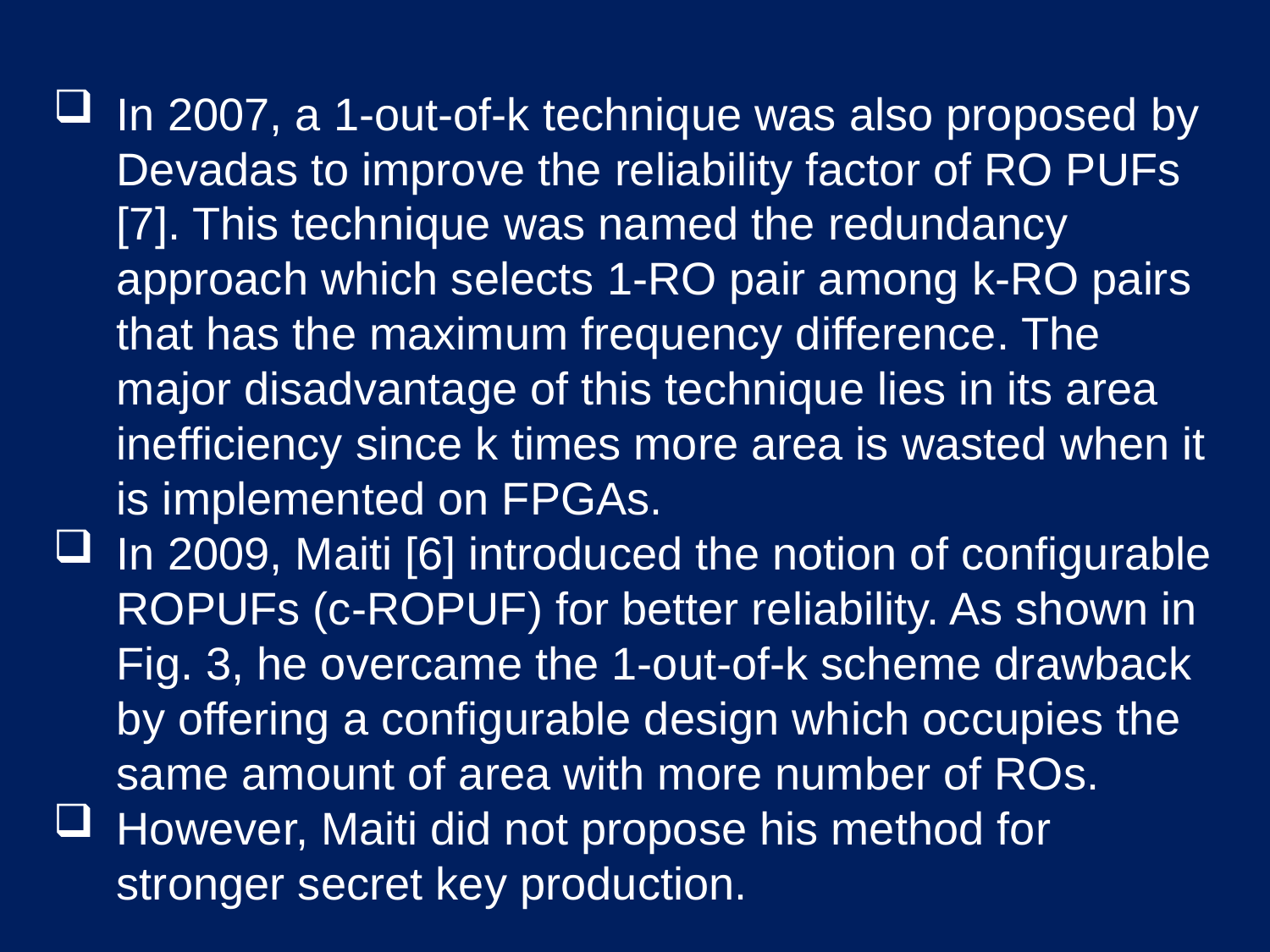

In 2007, a 1-out-of-k technique was also proposed by Devadas to improve the reliability factor of RO PUFs [7]. This technique was named the redundancy approach which selects 1-RO pair among k-RO pairs that has the maximum frequency difference. The major disadvantage of this technique lies in its area inefficiency since k times more area is wasted when it is implemented on FPGAs.
In 2009, Maiti [6] introduced the notion of configurable ROPUFs (c-ROPUF) for better reliability. As shown in Fig. 3, he overcame the 1-out-of-k scheme drawback by offering a configurable design which occupies the same amount of area with more number of ROs.
However, Maiti did not propose his method for stronger secret key production.